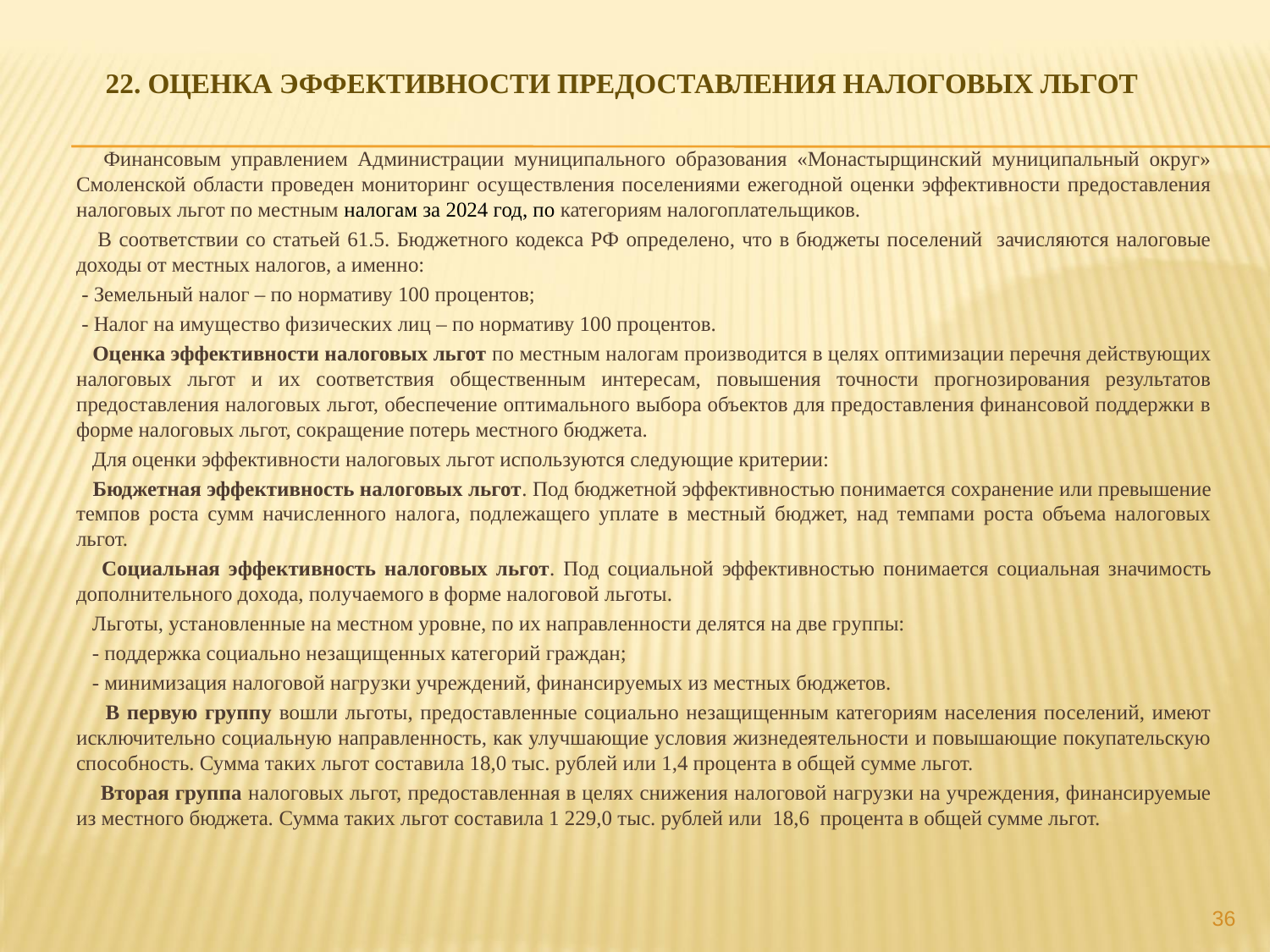

# 22. Оценка эффективности предоставления налоговых льгот
   Финансовым управлением Администрации муниципального образования «Монастырщинский муниципальный округ» Смоленской области проведен мониторинг осуществления поселениями ежегодной оценки эффективности предоставления налоговых льгот по местным налогам за 2024 год, по категориям налогоплательщиков.
   В соответствии со статьей 61.5. Бюджетного кодекса РФ определено, что в бюджеты поселений  зачисляются налоговые доходы от местных налогов, а именно:
 - Земельный налог – по нормативу 100 процентов;
 - Налог на имущество физических лиц – по нормативу 100 процентов.
   Оценка эффективности налоговых льгот по местным налогам производится в целях оптимизации перечня действующих налоговых льгот и их соответствия общественным интересам, повышения точности прогнозирования результатов предоставления налоговых льгот, обеспечение оптимального выбора объектов для предоставления финансовой поддержки в форме налоговых льгот, сокращение потерь местного бюджета.
   Для оценки эффективности налоговых льгот используются следующие критерии:
   Бюджетная эффективность налоговых льгот. Под бюджетной эффективностью понимается сохранение или превышение темпов роста сумм начисленного налога, подлежащего уплате в местный бюджет, над темпами роста объема налоговых льгот.
   Социальная эффективность налоговых льгот. Под социальной эффективностью понимается социальная значимость дополнительного дохода, получаемого в форме налоговой льготы.
   Льготы, установленные на местном уровне, по их направленности делятся на две группы:
   - поддержка социально незащищенных категорий граждан;
   - минимизация налоговой нагрузки учреждений, финансируемых из местных бюджетов.
    В первую группу вошли льготы, предоставленные социально незащищенным категориям населения поселений, имеют исключительно социальную направленность, как улучшающие условия жизнедеятельности и повышающие покупательскую способность. Сумма таких льгот составила 18,0 тыс. рублей или 1,4 процента в общей сумме льгот.
    Вторая группа налоговых льгот, предоставленная в целях снижения налоговой нагрузки на учреждения, финансируемые из местного бюджета. Сумма таких льгот составила 1 229,0 тыс. рублей или  18,6  процента в общей сумме льгот.
36